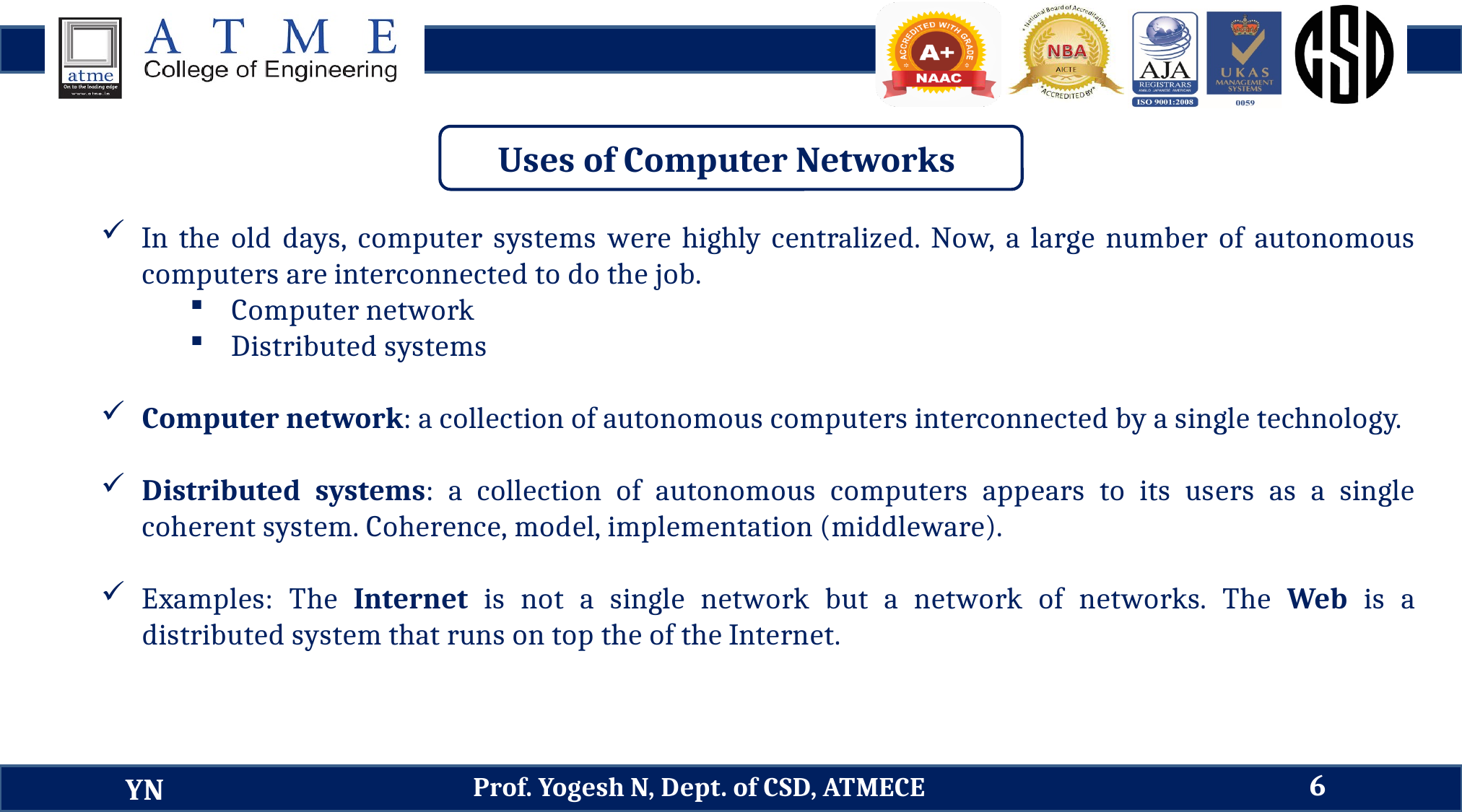

Uses of Computer Networks
In the old days, computer systems were highly centralized. Now, a large number of autonomous computers are interconnected to do the job.
Computer network
Distributed systems

Computer network: a collection of autonomous computers interconnected by a single technology.

Distributed systems: a collection of autonomous computers appears to its users as a single coherent system. Coherence, model, implementation (middleware).

Examples: The Internet is not a single network but a network of networks. The Web is a distributed system that runs on top the of the Internet.
6

Prof. Yogesh N, Dept. of CSD, ATMECE
YN